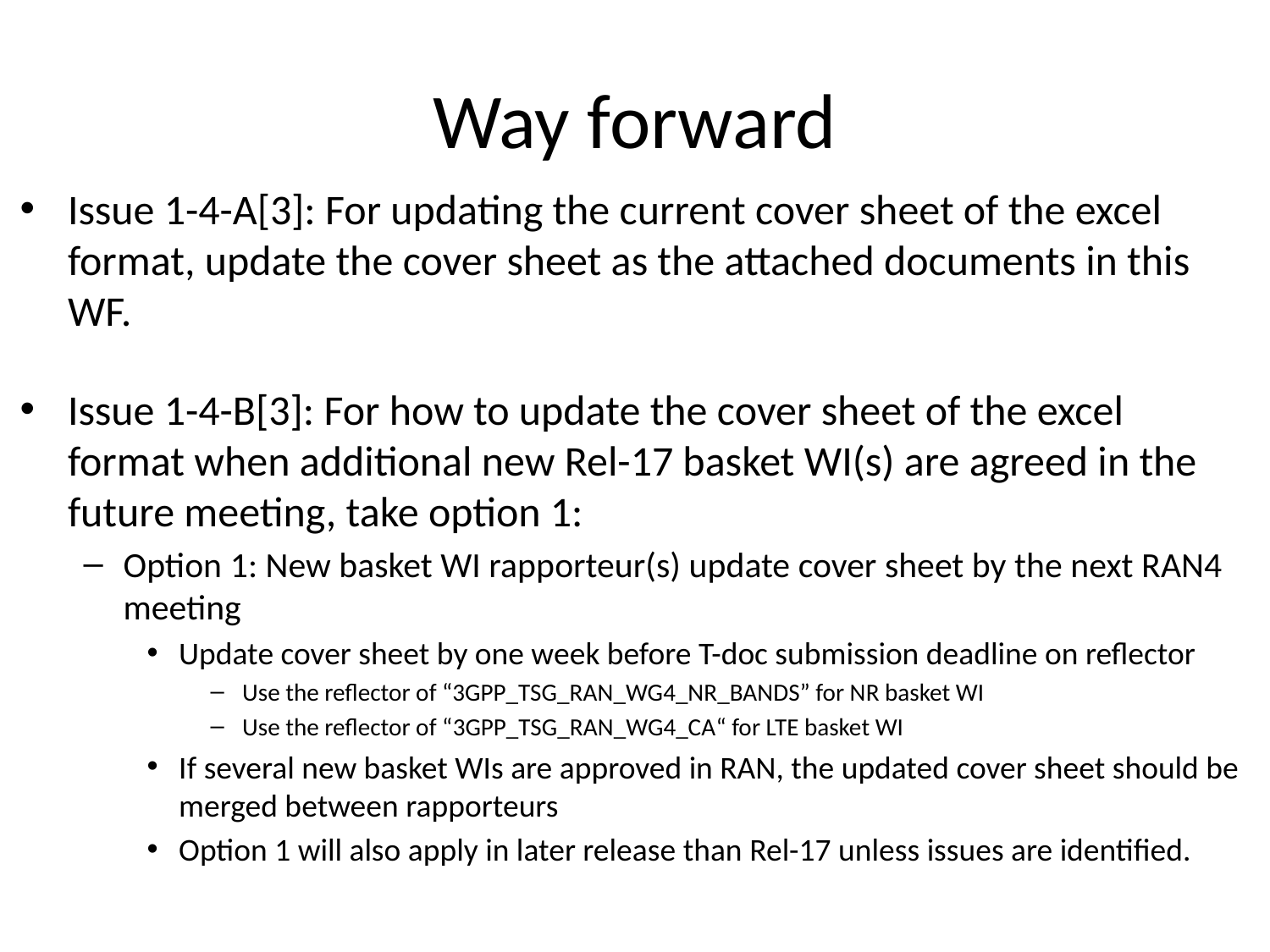

# Way forward
Issue 1-4-A[3]: For updating the current cover sheet of the excel format, update the cover sheet as the attached documents in this WF.

Issue 1-4-B[3]: For how to update the cover sheet of the excel format when additional new Rel-17 basket WI(s) are agreed in the future meeting, take option 1:
Option 1: New basket WI rapporteur(s) update cover sheet by the next RAN4 meeting
Update cover sheet by one week before T-doc submission deadline on reflector
Use the reflector of “3GPP_TSG_RAN_WG4_NR_BANDS” for NR basket WI
Use the reflector of “3GPP_TSG_RAN_WG4_CA“ for LTE basket WI
If several new basket WIs are approved in RAN, the updated cover sheet should be merged between rapporteurs
Option 1 will also apply in later release than Rel-17 unless issues are identified.